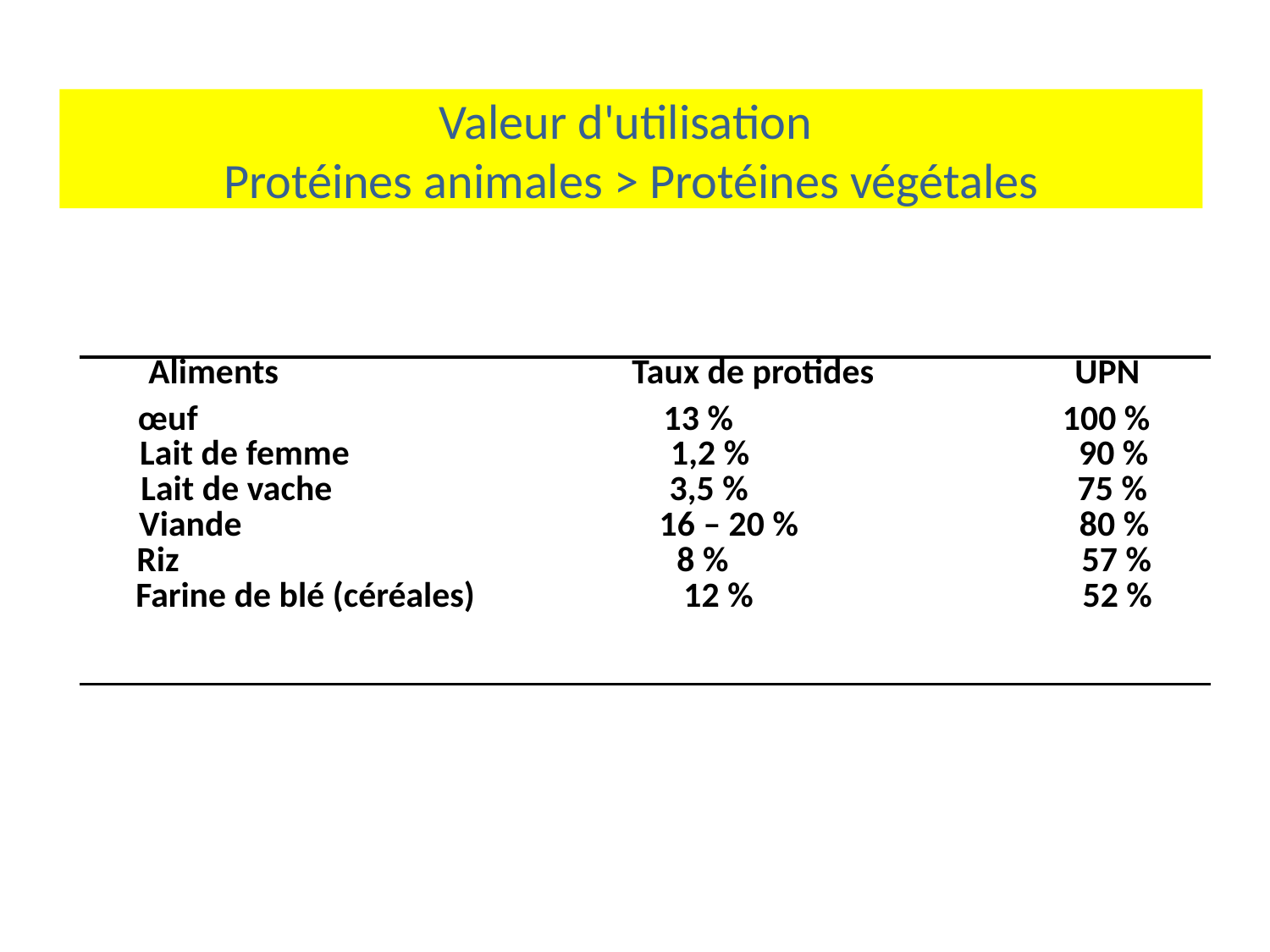

# Valeur d'utilisation Protéines animales > Protéines végétales
| Aliments Taux de protides UPN |
| --- |
| œuf 13 % 100 % Lait de femme 1,2 % 90 % Lait de vache 3,5 % 75 % Viande 16 – 20 % 80 % Riz 8 % 57 % Farine de blé (céréales) 12 % 52 % |